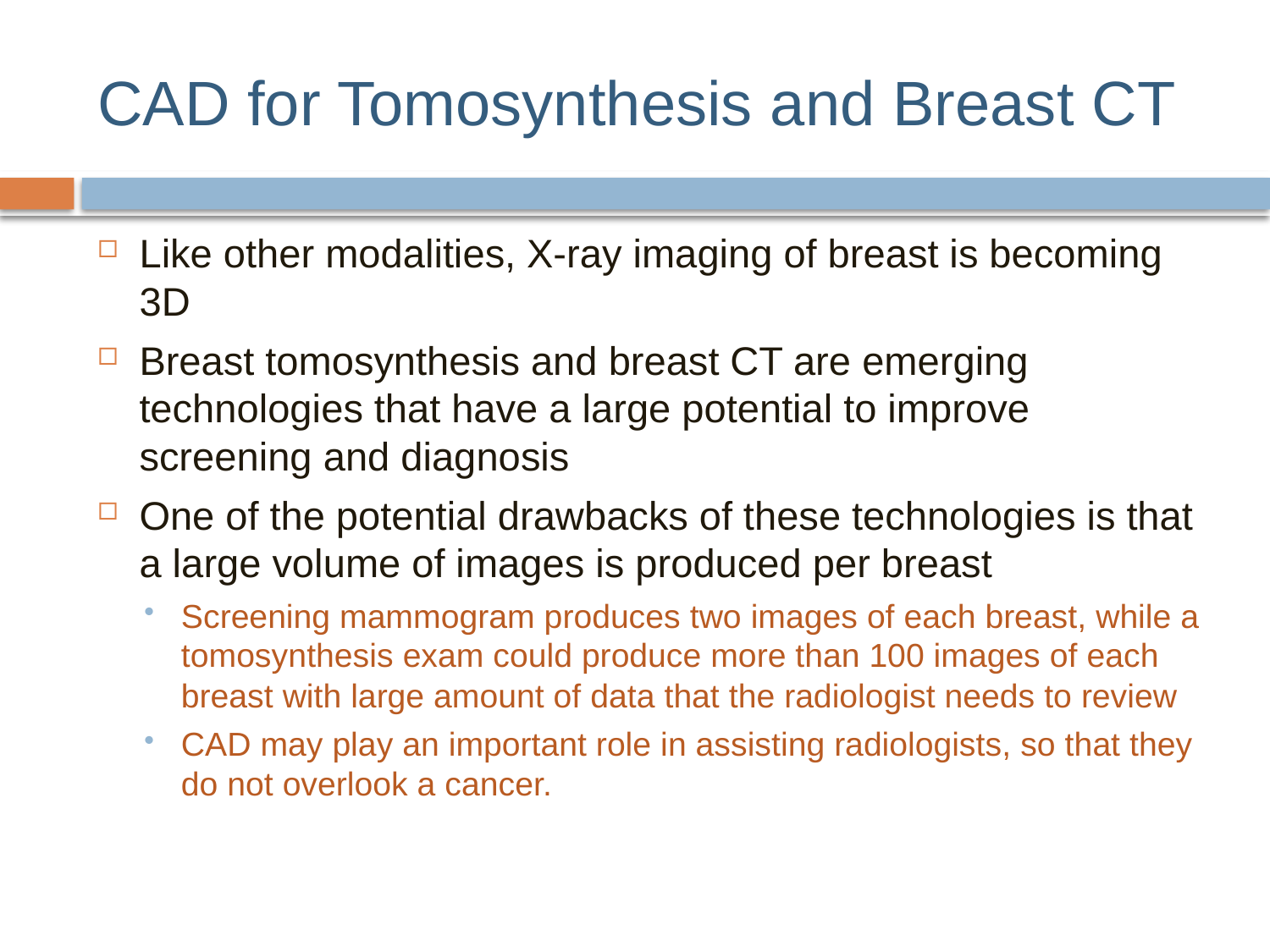

# CAD for Tomosynthesis and Breast CT
Like other modalities, X-ray imaging of breast is becoming 3D
Breast tomosynthesis and breast CT are emerging technologies that have a large potential to improve screening and diagnosis
One of the potential drawbacks of these technologies is that a large volume of images is produced per breast
Screening mammogram produces two images of each breast, while a tomosynthesis exam could produce more than 100 images of each breast with large amount of data that the radiologist needs to review
CAD may play an important role in assisting radiologists, so that they do not overlook a cancer.